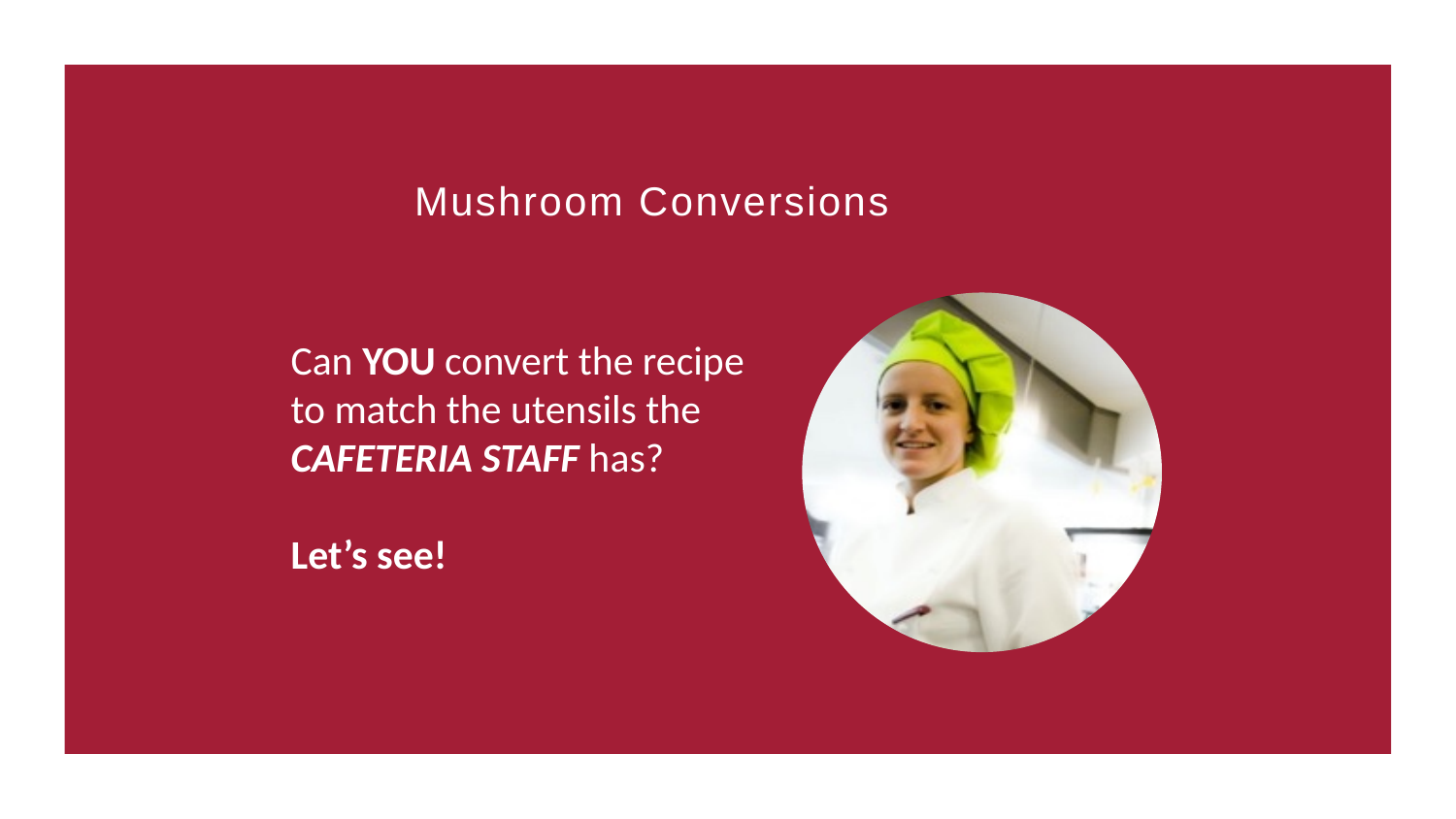

Mushroom Conversions

Can YOU convert the recipe
to match the utensils the
CAFETERIA STAFF has?

Let’s see!